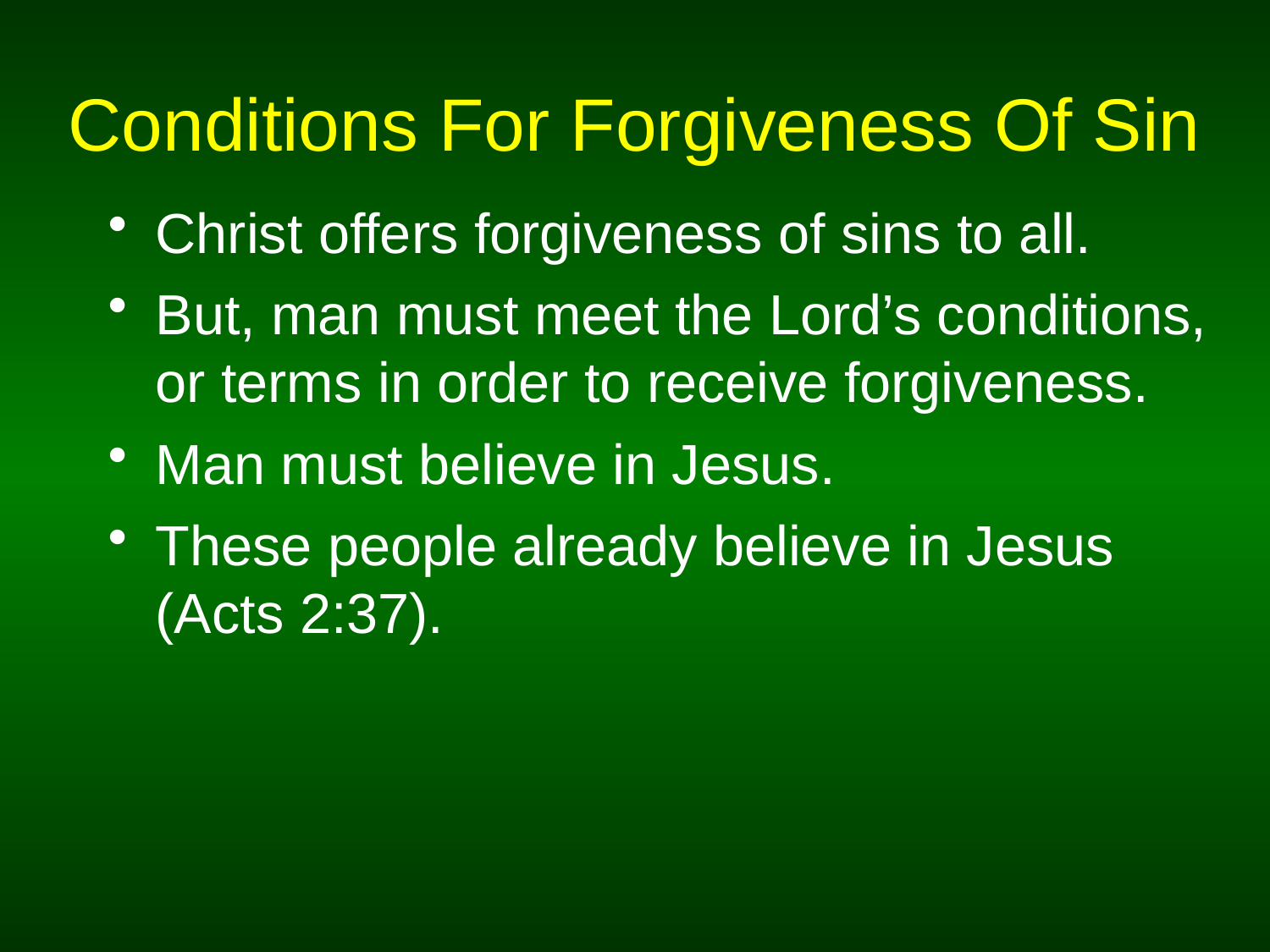

# Conditions For Forgiveness Of Sin
Christ offers forgiveness of sins to all.
But, man must meet the Lord’s conditions, or terms in order to receive forgiveness.
Man must believe in Jesus.
These people already believe in Jesus (Acts 2:37).